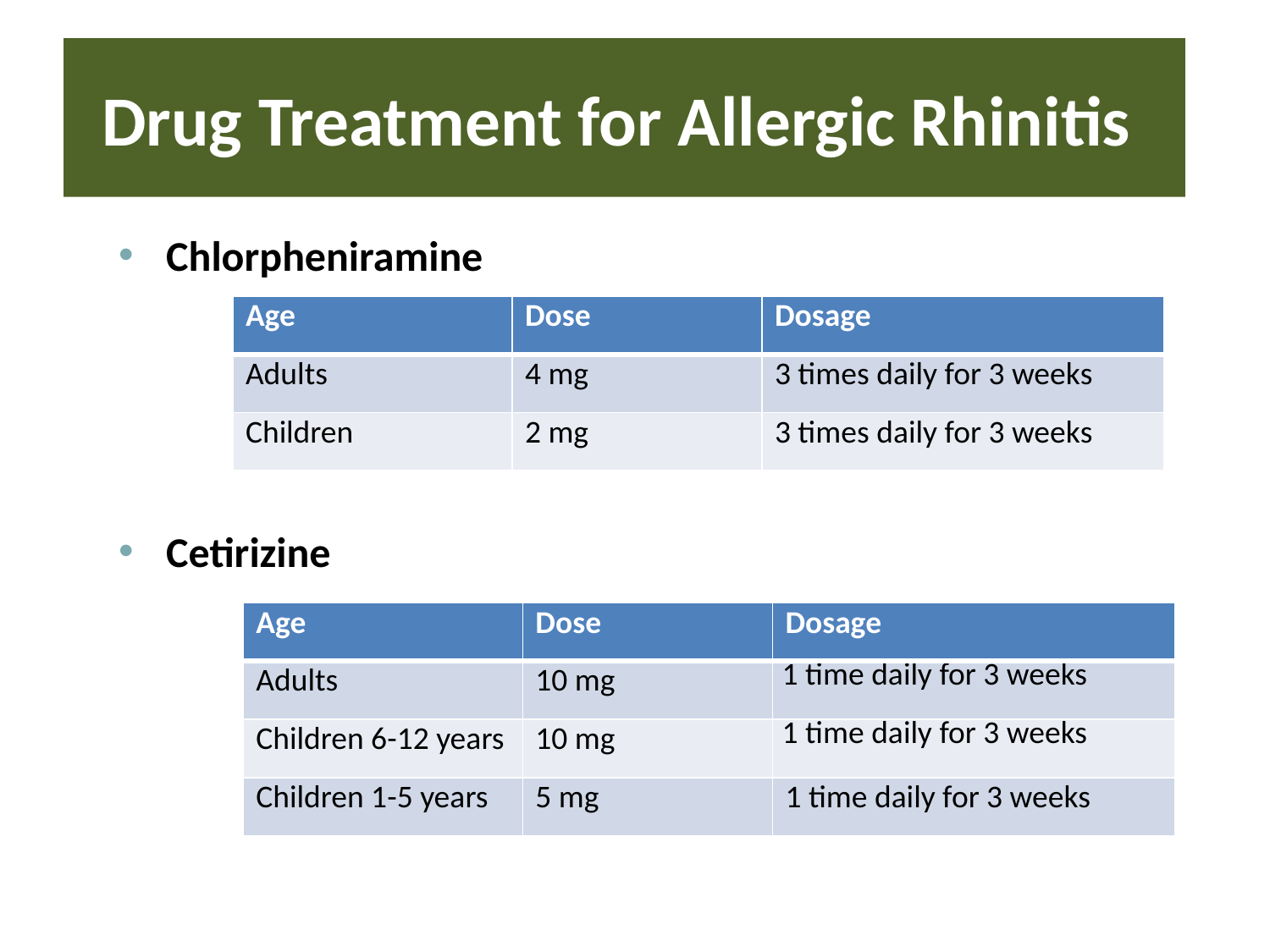

# Drug Treatment for Allergic Rhinitis
Chlorpheniramine

Cetirizine

| Age | Dose | Dosage |
| --- | --- | --- |
| Adults | 4 mg | 3 times daily for 3 weeks |
| Children | 2 mg | 3 times daily for 3 weeks |
| Age | Dose | Dosage |
| --- | --- | --- |
| Adults | 10 mg | 1 time daily for 3 weeks |
| Children 6-12 years | 10 mg | 1 time daily for 3 weeks |
| Children 1-5 years | 5 mg | 1 time daily for 3 weeks |